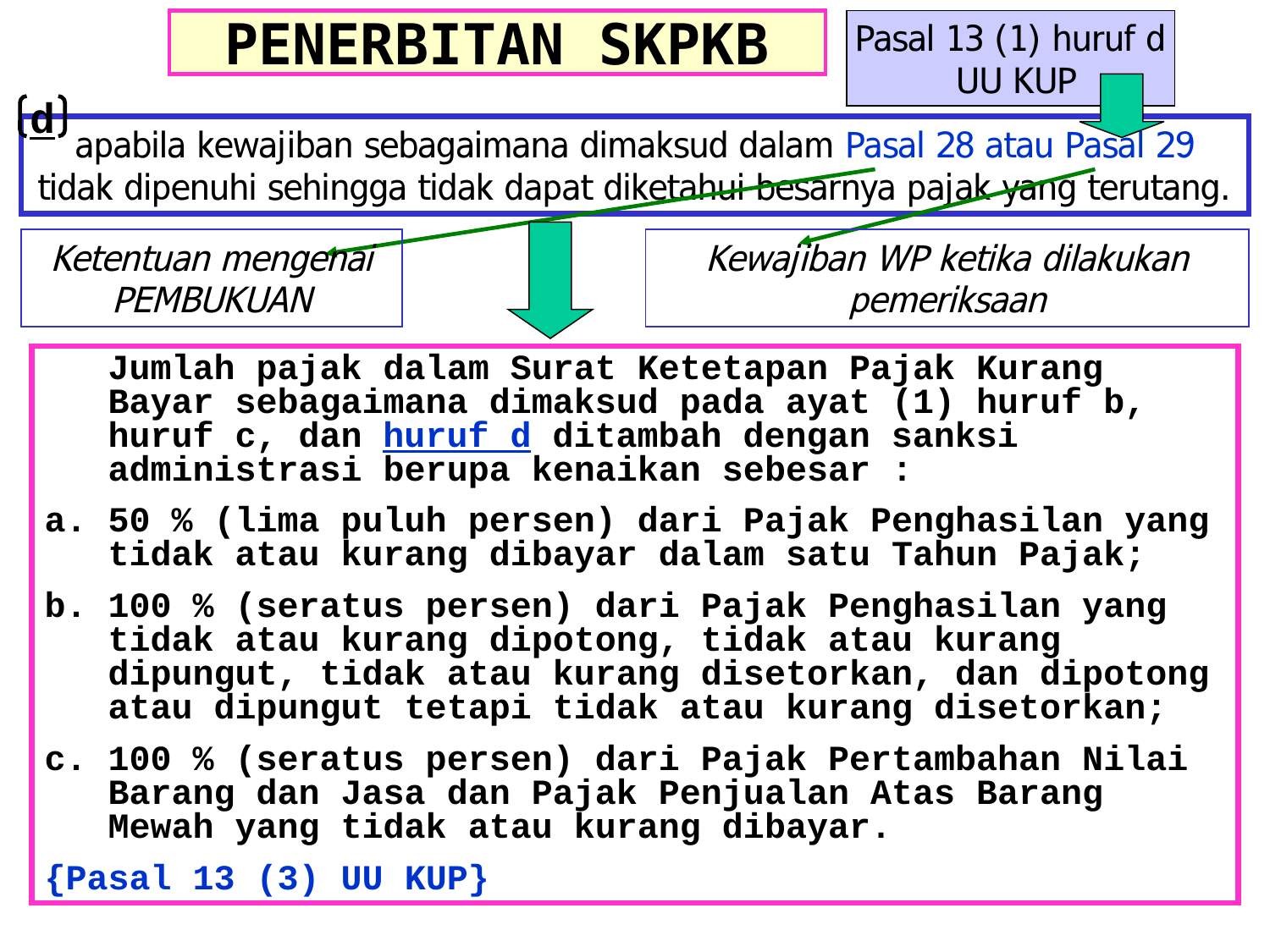

# PENERBITAN SKPKB
Pasal 13 (1) huruf d
 UU KUP

d
apabila kewajiban sebagaimana dimaksud dalam Pasal 28 atau Pasal 29 tidak dipenuhi sehingga tidak dapat diketahui besarnya pajak yang terutang.

Ketentuan mengenai PEMBUKUAN
Kewajiban WP ketika dilakukan pemeriksaan
	Jumlah pajak dalam Surat Ketetapan Pajak Kurang Bayar sebagaimana dimaksud pada ayat (1) huruf b, huruf c, dan huruf d ditambah dengan sanksi administrasi berupa kenaikan sebesar :
50 % (lima puluh persen) dari Pajak Penghasilan yang tidak atau kurang dibayar dalam satu Tahun Pajak;
100 % (seratus persen) dari Pajak Penghasilan yang tidak atau kurang dipotong, tidak atau kurang dipungut, tidak atau kurang disetorkan, dan dipotong atau dipungut tetapi tidak atau kurang disetorkan;
100 % (seratus persen) dari Pajak Pertambahan Nilai Barang dan Jasa dan Pajak Penjualan Atas Barang Mewah yang tidak atau kurang dibayar.
{Pasal 13 (3) UU KUP}